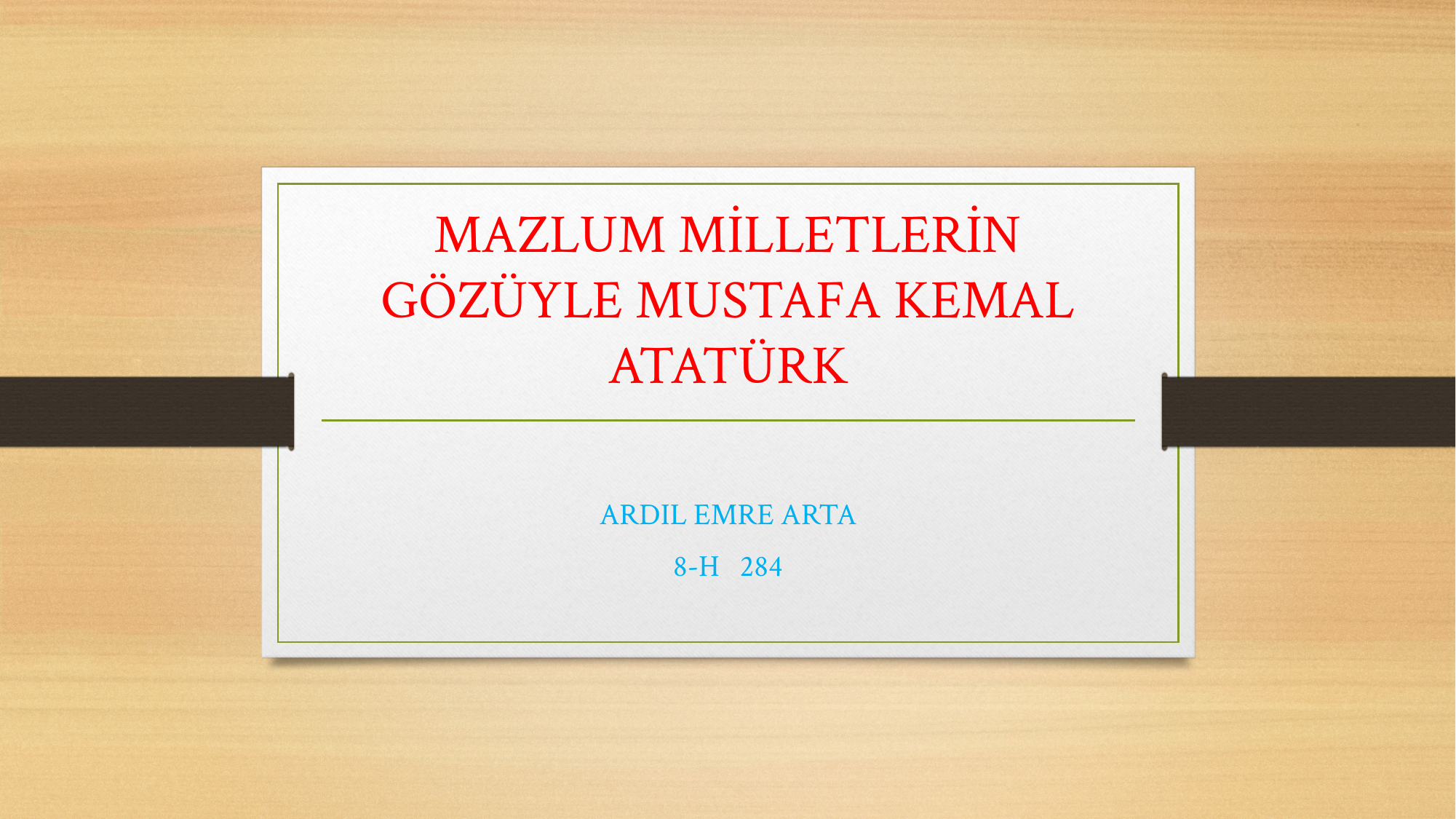

# MAZLUM MİLLETLERİN GÖZÜYLE MUSTAFA KEMAL ATATÜRK

ARDIL EMRE ARTA
8-H   284